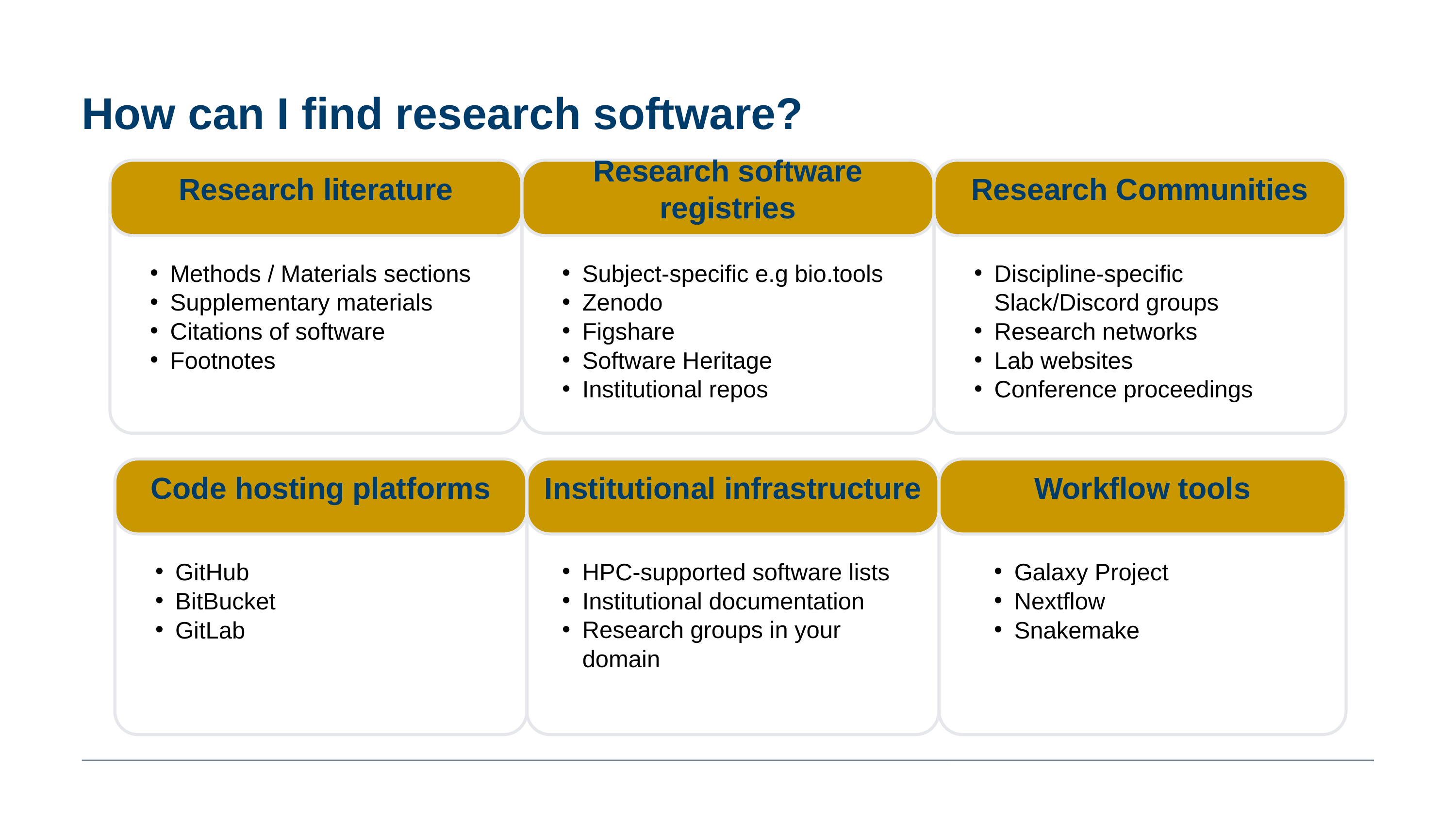

How can I find research software?

Research literature

Research software registries

Research Communities

Methods / Materials sections
Supplementary materials
Citations of software
Footnotes
Subject-specific e.g bio.tools
Zenodo
Figshare
Software Heritage
Institutional repos
Discipline-specific Slack/Discord groups
Research networks
Lab websites
Conference proceedings

Code hosting platforms

Institutional infrastructure

Workflow tools

GitHub
BitBucket
GitLab
HPC-supported software lists
Institutional documentation
Research groups in your domain
Galaxy Project
Nextflow
Snakemake